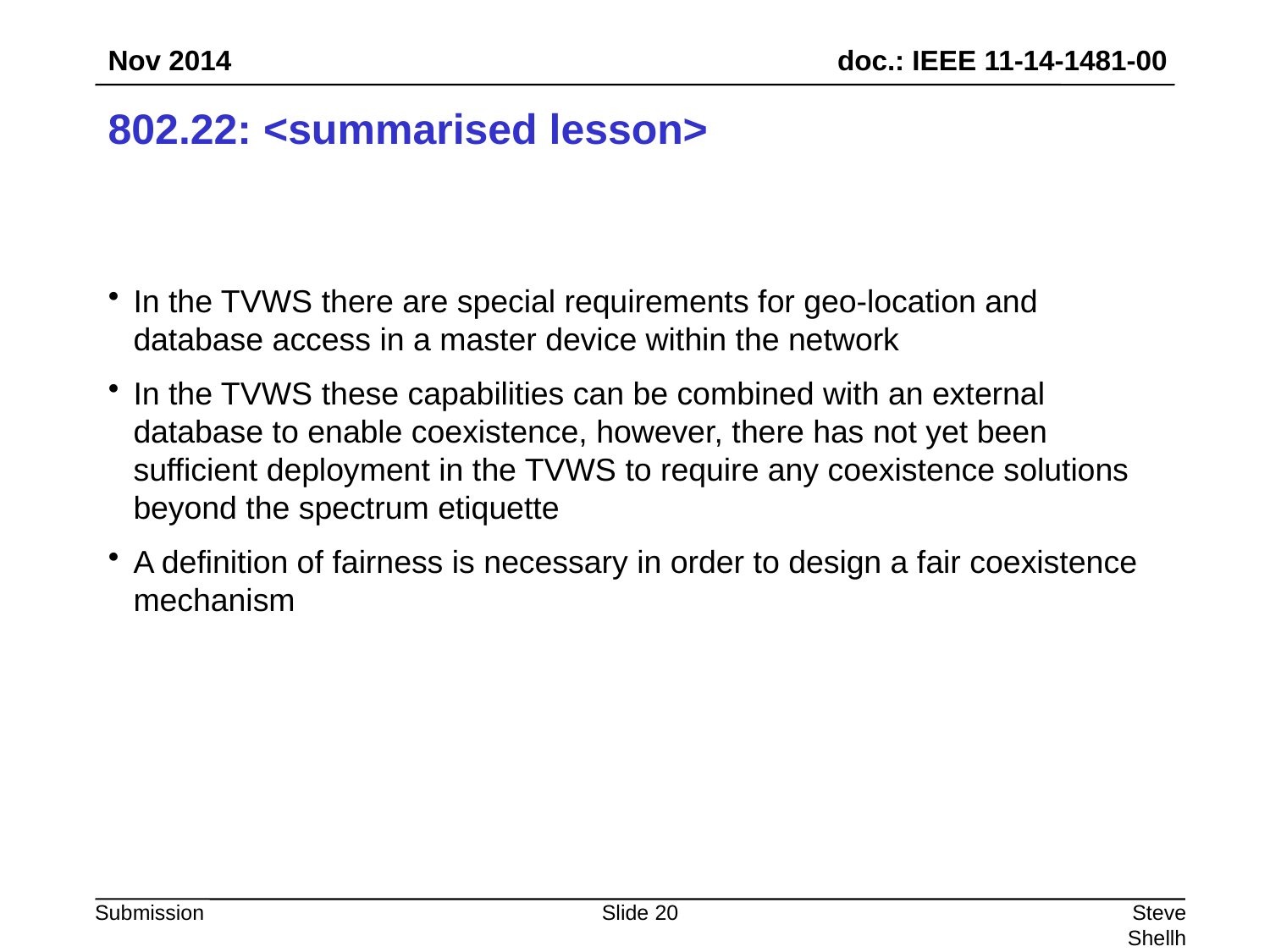

Nov 2014
# 802.22: <summarised lesson>
In the TVWS there are special requirements for geo-location and database access in a master device within the network
In the TVWS these capabilities can be combined with an external database to enable coexistence, however, there has not yet been sufficient deployment in the TVWS to require any coexistence solutions beyond the spectrum etiquette
A definition of fairness is necessary in order to design a fair coexistence mechanism

Slide 20
Steve Shellhammer, Qualcomm